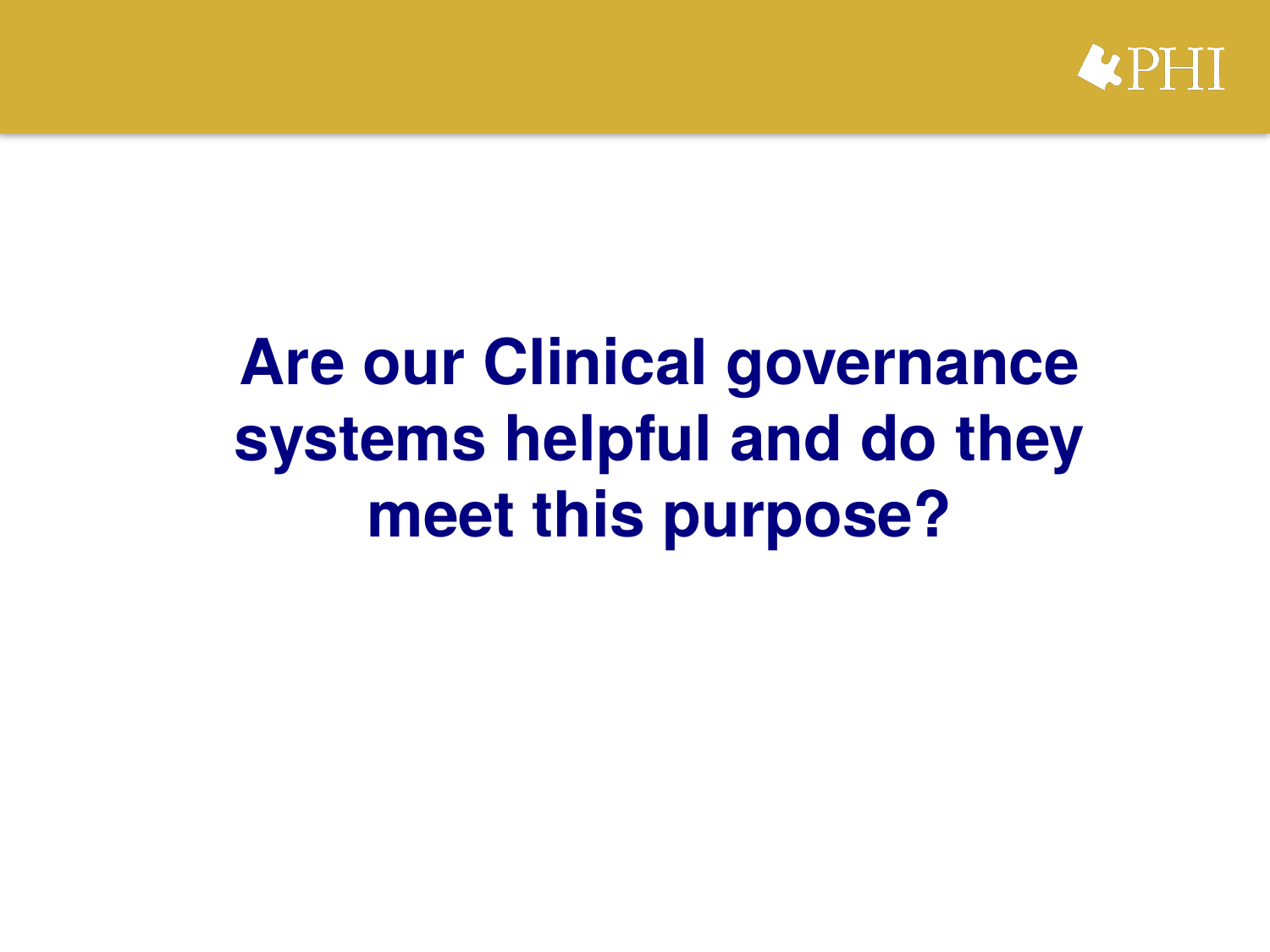

# Are our Clinical governance systems helpful and do they meet this purpose?